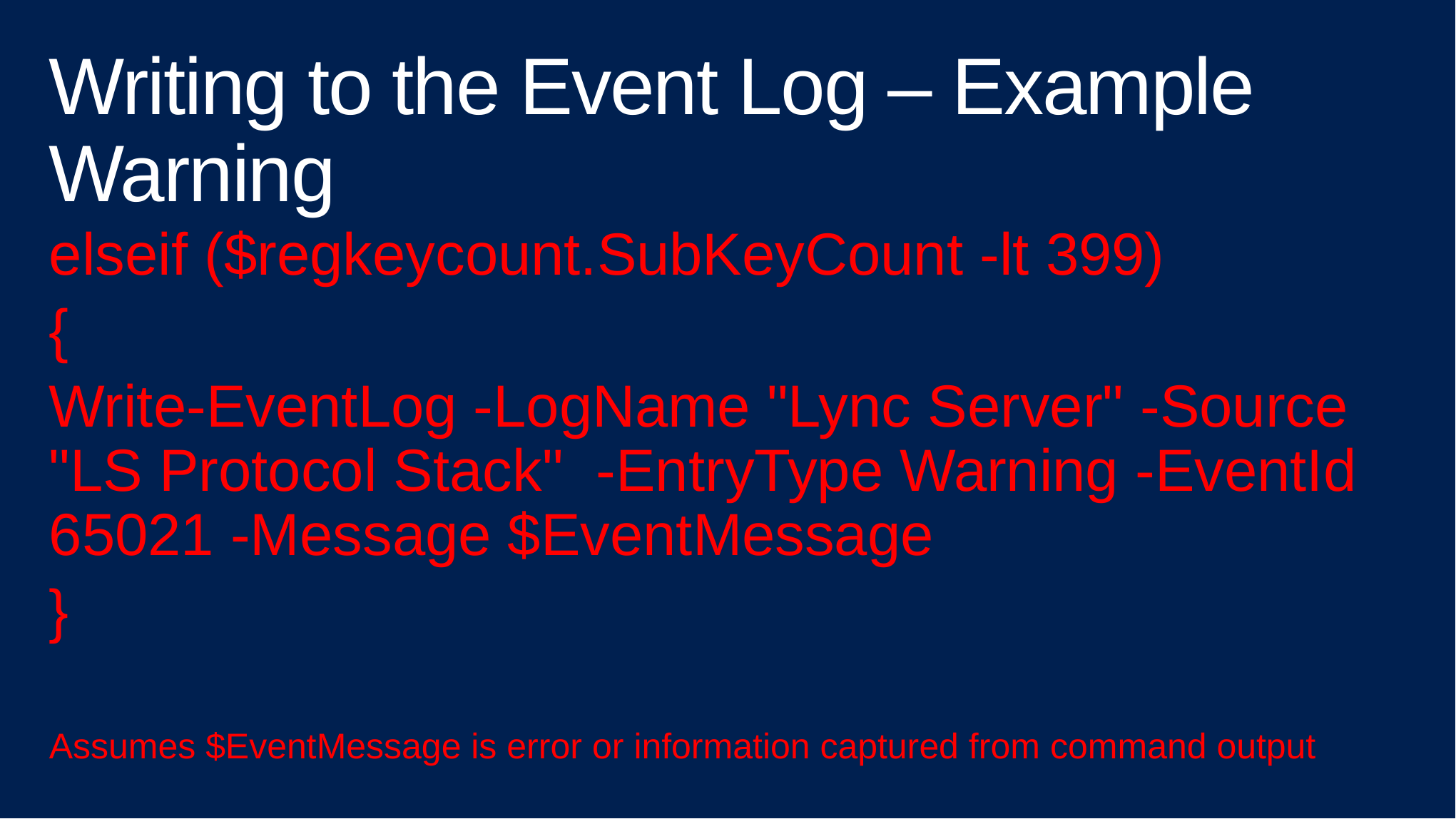

# Writing to the Event Log – Example Warning
elseif ($regkeycount.SubKeyCount -lt 399)
{
Write-EventLog -LogName "Lync Server" -Source "LS Protocol Stack"  -EntryType Warning -EventId 65021 -Message $EventMessage
}

Assumes $EventMessage is error or information captured from command output